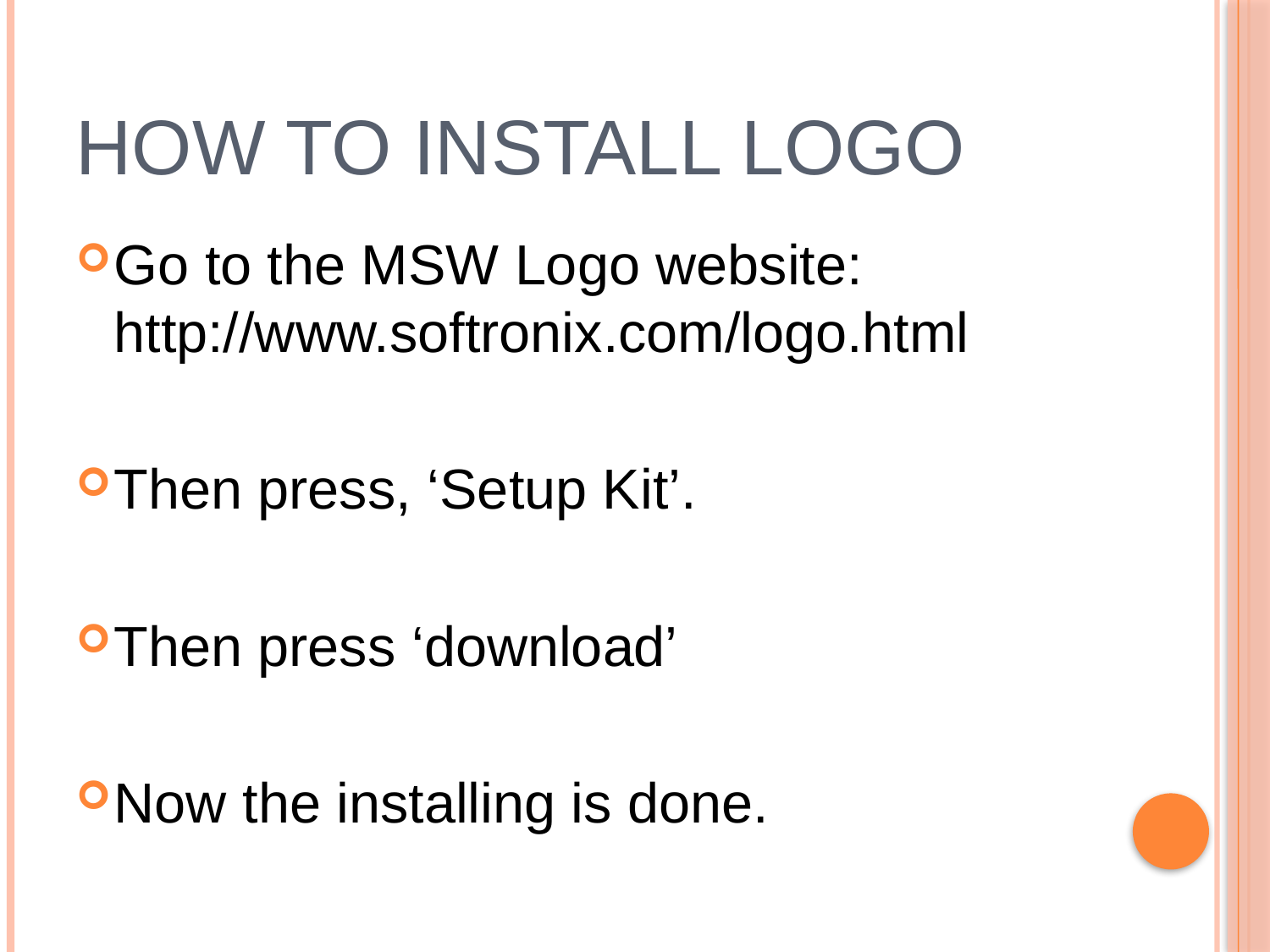

# How To Install Logo
Go to the MSW Logo website: http://www.softronix.com/logo.html

Then press, ‘Setup Kit’.

Then press ‘download’

Now the installing is done.